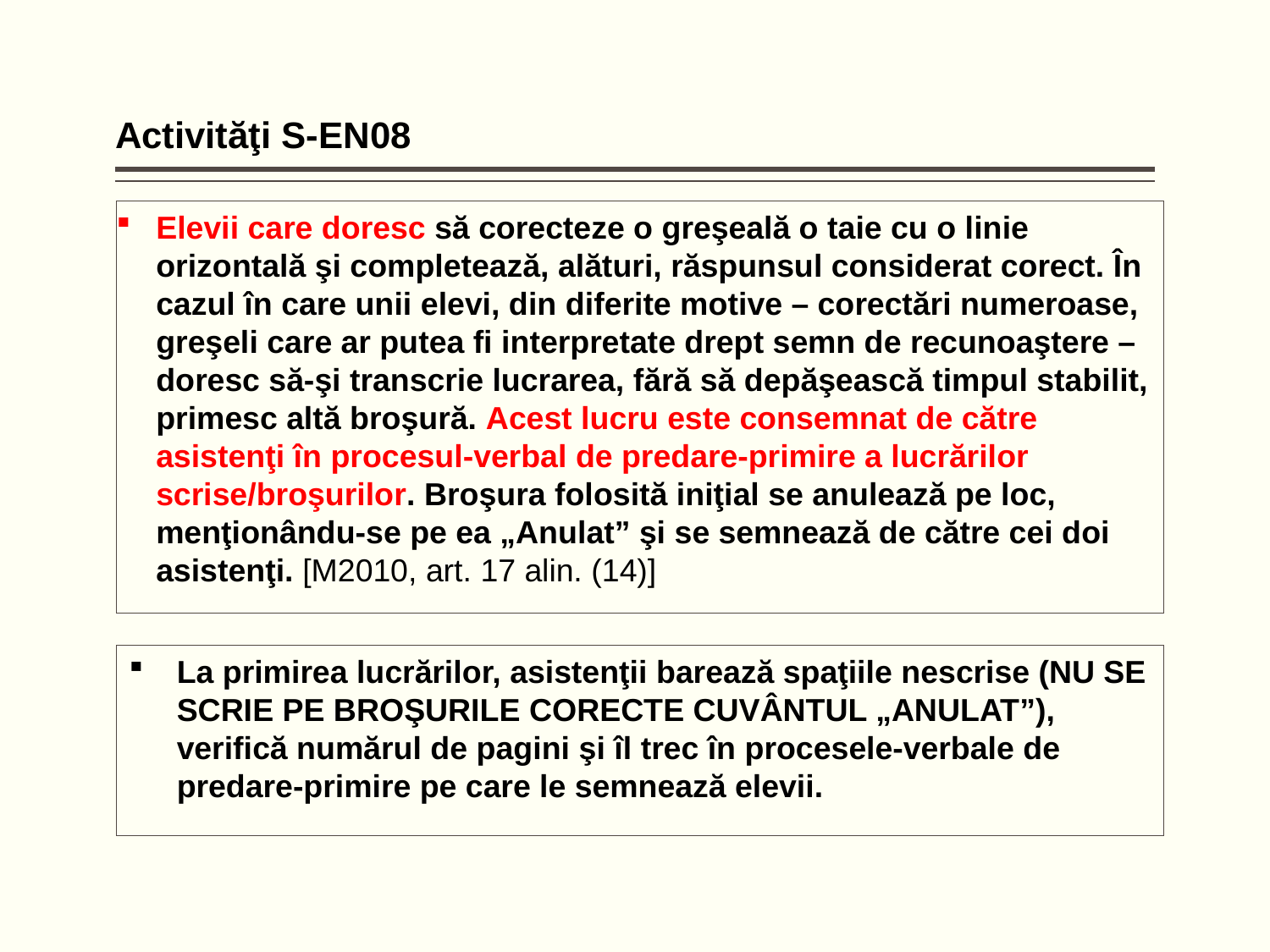

Activităţi S-EN08
# Elevii care doresc să corecteze o greşeală o taie cu o linie orizontală şi completează, alături, răspunsul considerat corect. În cazul în care unii elevi, din diferite motive – corectări numeroase, greşeli care ar putea fi interpretate drept semn de recunoaştere – doresc să-şi transcrie lucrarea, fără să depăşească timpul stabilit, primesc altă broşură. Acest lucru este consemnat de către asistenţi în procesul-verbal de predare-primire a lucrărilor scrise/broşurilor. Broşura folosită iniţial se anulează pe loc, menţionându-se pe ea „Anulat” şi se semnează de către cei doi asistenţi. [M2010, art. 17 alin. (14)]
La primirea lucrărilor, asistenţii barează spaţiile nescrise (NU SE SCRIE PE BROŞURILE CORECTE CUVÂNTUL „ANULAT”), verifică numărul de pagini şi îl trec în procesele-verbale de predare-primire pe care le semnează elevii.